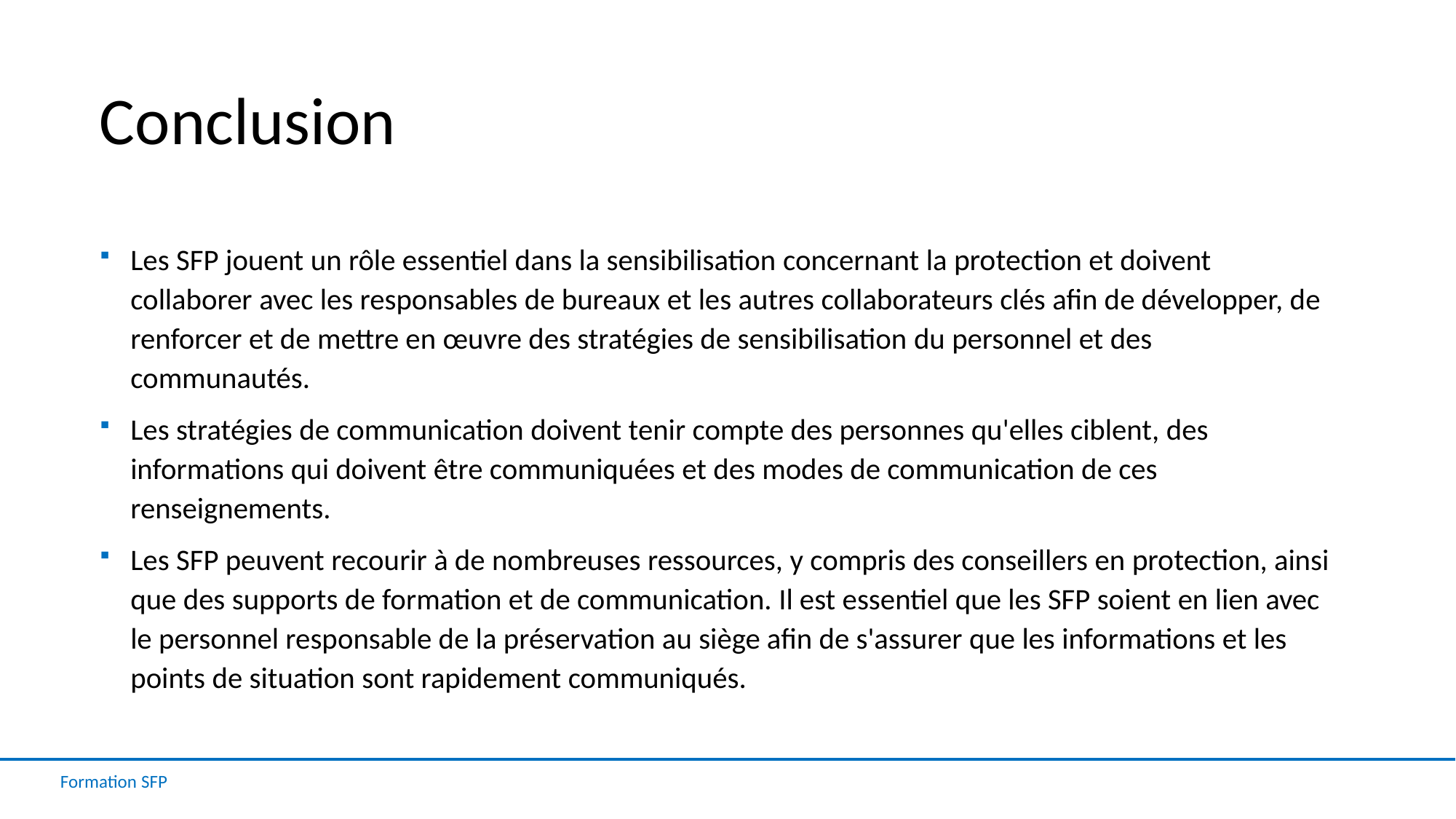

# Conclusion
Les SFP jouent un rôle essentiel dans la sensibilisation concernant la protection et doivent collaborer avec les responsables de bureaux et les autres collaborateurs clés afin de développer, de renforcer et de mettre en œuvre des stratégies de sensibilisation du personnel et des communautés.
Les stratégies de communication doivent tenir compte des personnes qu'elles ciblent, des informations qui doivent être communiquées et des modes de communication de ces renseignements.
Les SFP peuvent recourir à de nombreuses ressources, y compris des conseillers en protection, ainsi que des supports de formation et de communication. Il est essentiel que les SFP soient en lien avec le personnel responsable de la préservation au siège afin de s'assurer que les informations et les points de situation sont rapidement communiqués.

Formation SFP